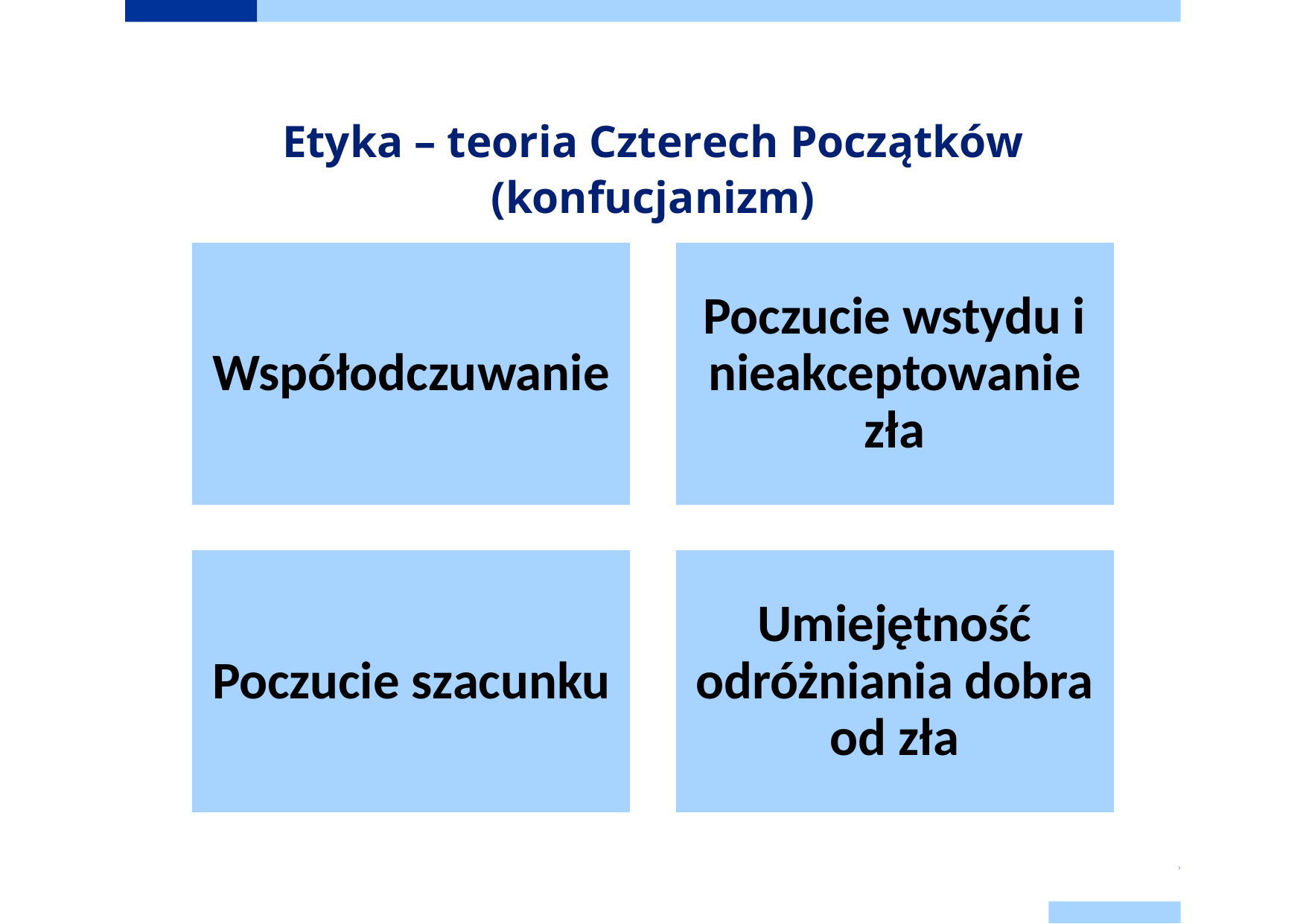

# Etyka – teoria Czterech Początków (konfucjanizm)
Współodczuwanie
Poczucie wstydu i nieakceptowanie zła
Poczucie szacunku
Umiejętność odróżniania dobra od zła
7